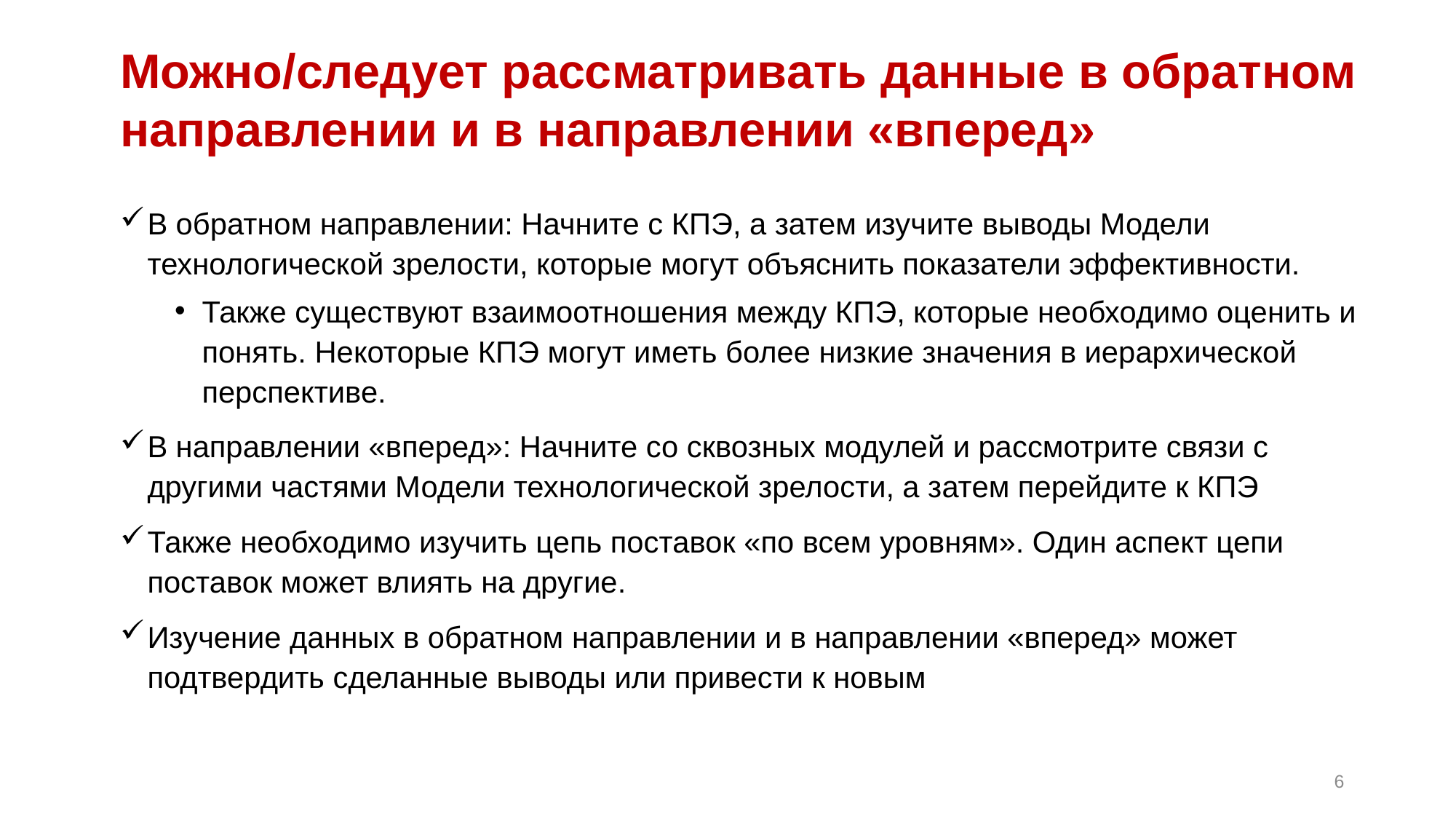

# Можно/следует рассматривать данные в обратном направлении и в направлении «вперед»
В обратном направлении: Начните с КПЭ, а затем изучите выводы Модели технологической зрелости, которые могут объяснить показатели эффективности.
Также существуют взаимоотношения между КПЭ, которые необходимо оценить и понять. Некоторые КПЭ могут иметь более низкие значения в иерархической перспективе.
В направлении «вперед»: Начните со сквозных модулей и рассмотрите связи с другими частями Модели технологической зрелости, а затем перейдите к КПЭ
Также необходимо изучить цепь поставок «по всем уровням». Один аспект цепи поставок может влиять на другие.
Изучение данных в обратном направлении и в направлении «вперед» может подтвердить сделанные выводы или привести к новым
6